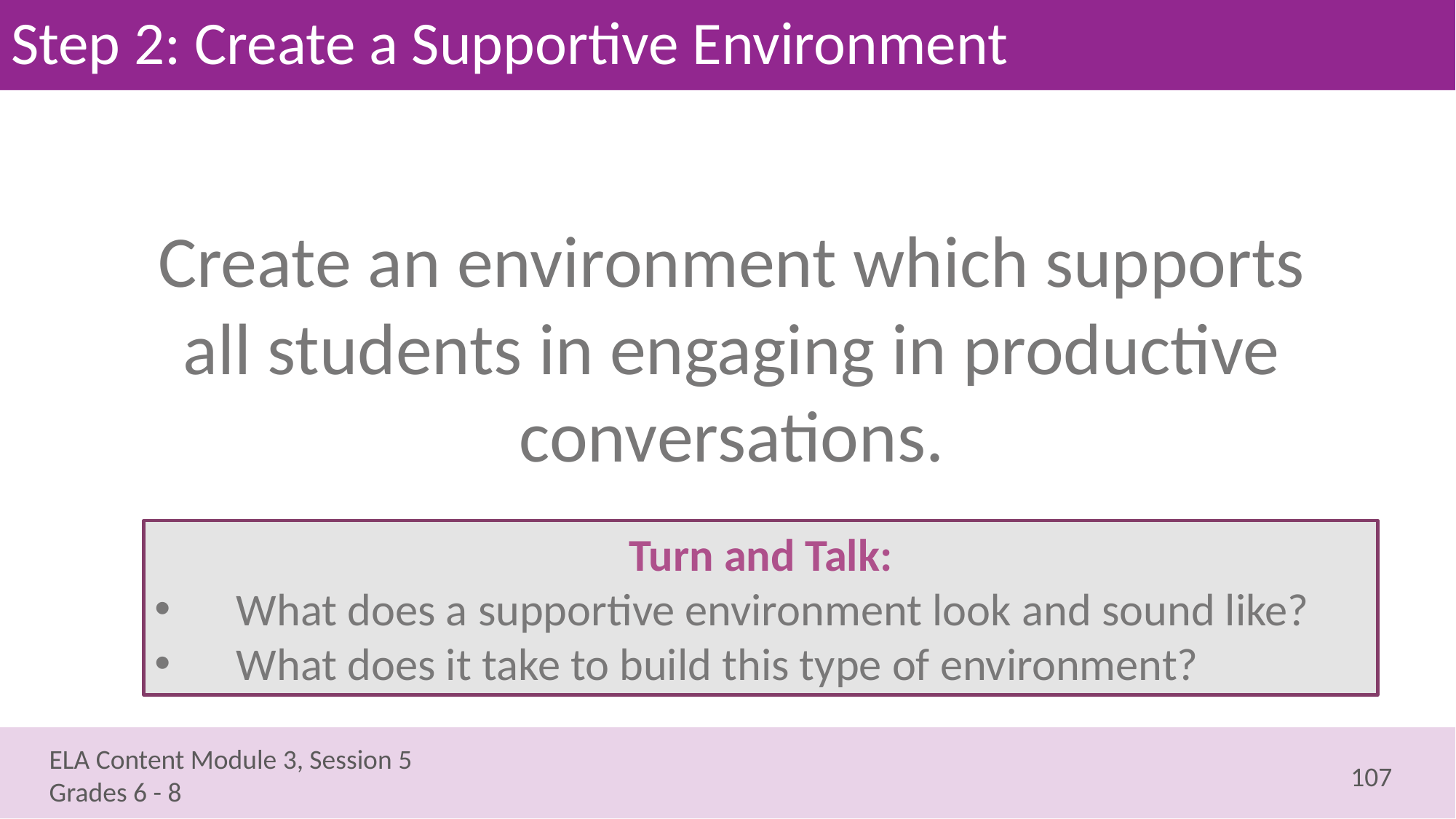

# Step 2: Create a Supportive Environment
Create an environment which supports all students in engaging in productive conversations.

Turn and Talk:
What does a supportive environment look and sound like?
What does it take to build this type of environment?
107